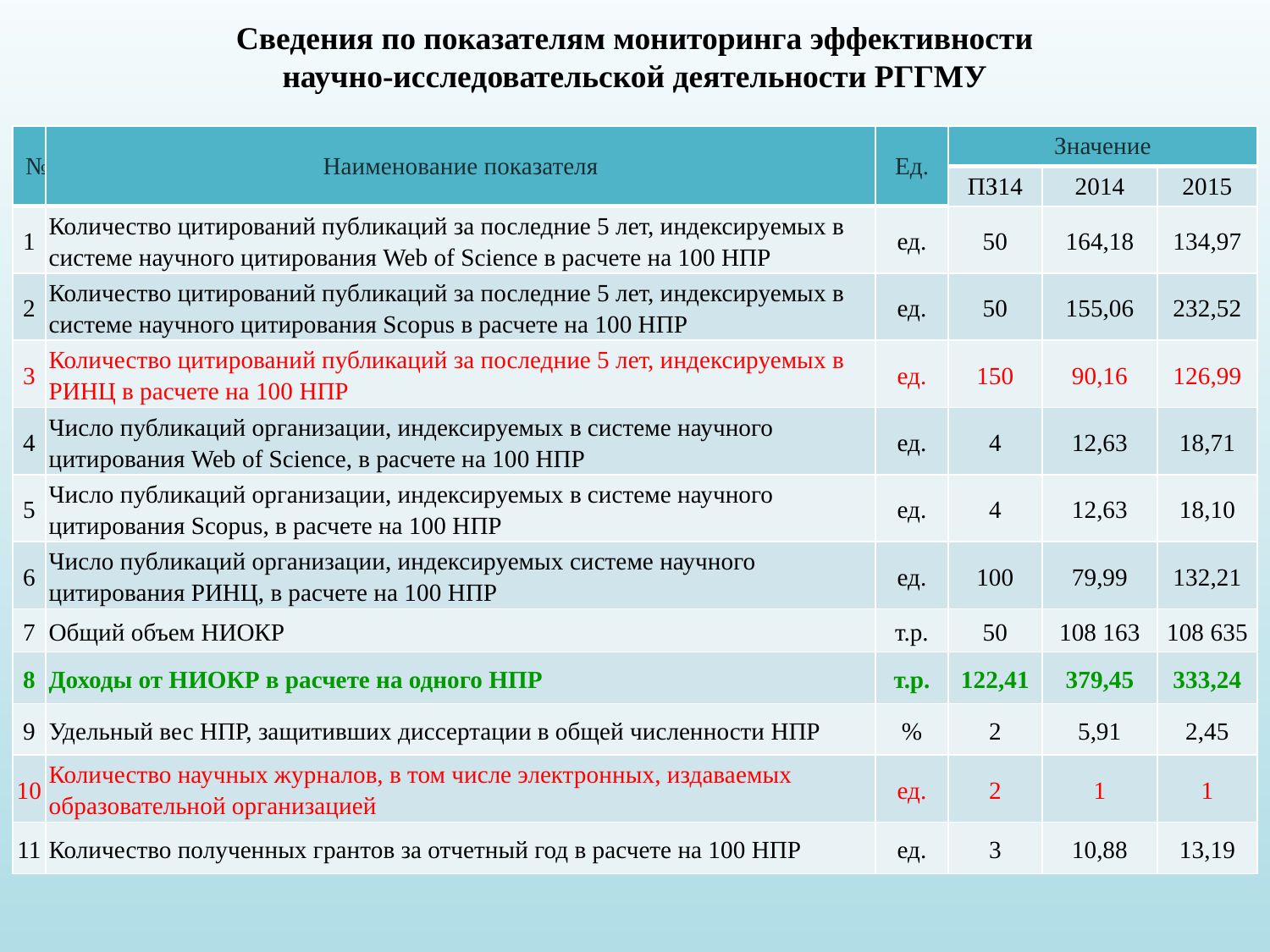

Сведения по показателям мониторинга эффективности
научно-исследовательской деятельности РГГМУ
| № | Наименование показателя | Ед. | Значение |  |  |
| --- | --- | --- | --- | --- | --- |
|  |  |  | ПЗ14 | 2014 | 2015 |
| 1 | Количество цитирований публикаций за последние 5 лет, индексируемых в системе научного цитирования Web of Science в расчете на 100 НПР | ед. | 50 | 164,18 | 134,97 |
| 2 | Количество цитирований публикаций за последние 5 лет, индексируемых в системе научного цитирования Scopus в расчете на 100 НПР | ед. | 50 | 155,06 | 232,52 |
| 3 | Количество цитирований публикаций за последние 5 лет, индексируемых в РИНЦ в расчете на 100 НПР | ед. | 150 | 90,16 | 126,99 |
| 4 | Число публикаций организации, индексируемых в системе научного цитирования Web of Science, в расчете на 100 НПР | ед. | 4 | 12,63 | 18,71 |
| 5 | Число публикаций организации, индексируемых в системе научного цитирования Scopus, в расчете на 100 НПР | ед. | 4 | 12,63 | 18,10 |
| 6 | Число публикаций организации, индексируемых системе научного цитирования РИНЦ, в расчете на 100 НПР | ед. | 100 | 79,99 | 132,21 |
| 7 | Общий объем НИОКР | т.р. | 50 | 108 163 | 108 635 |
| 8 | Доходы от НИОКР в расчете на одного НПР | т.р. | 122,41 | 379,45 | 333,24 |
| 9 | Удельный вес НПР, защитивших диссертации в общей численности НПР | % | 2 | 5,91 | 2,45 |
| 10 | Количество научных журналов, в том числе электронных, издаваемых образовательной организацией | ед. | 2 | 1 | 1 |
| 11 | Количество полученных грантов за отчетный год в расчете на 100 НПР | ед. | 3 | 10,88 | 13,19 |